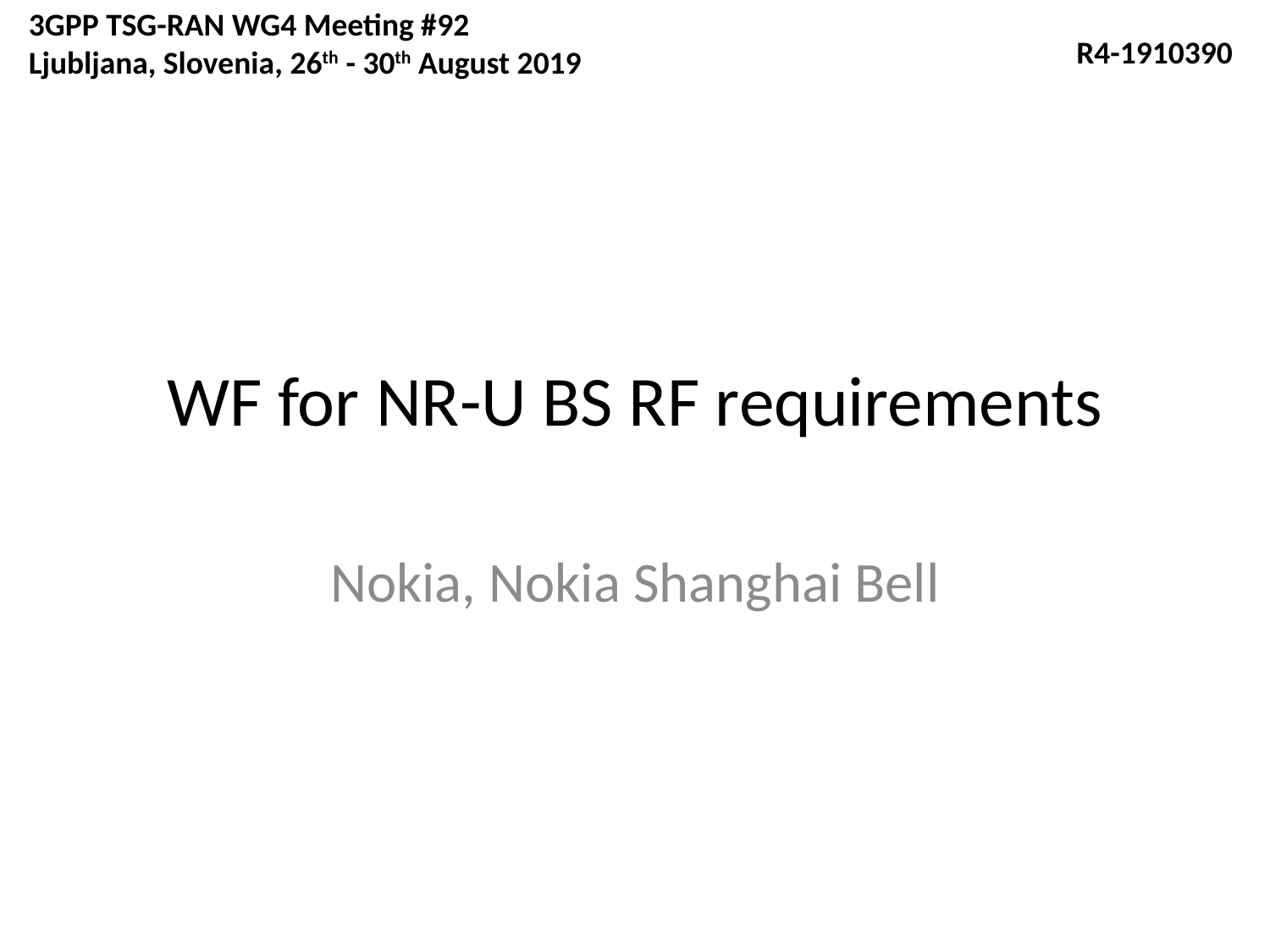

3GPP TSG-RAN WG4 Meeting #92
Ljubljana, Slovenia, 26th - 30th August 2019

 R4-1910390
# WF for NR-U BS RF requirements
Nokia, Nokia Shanghai Bell